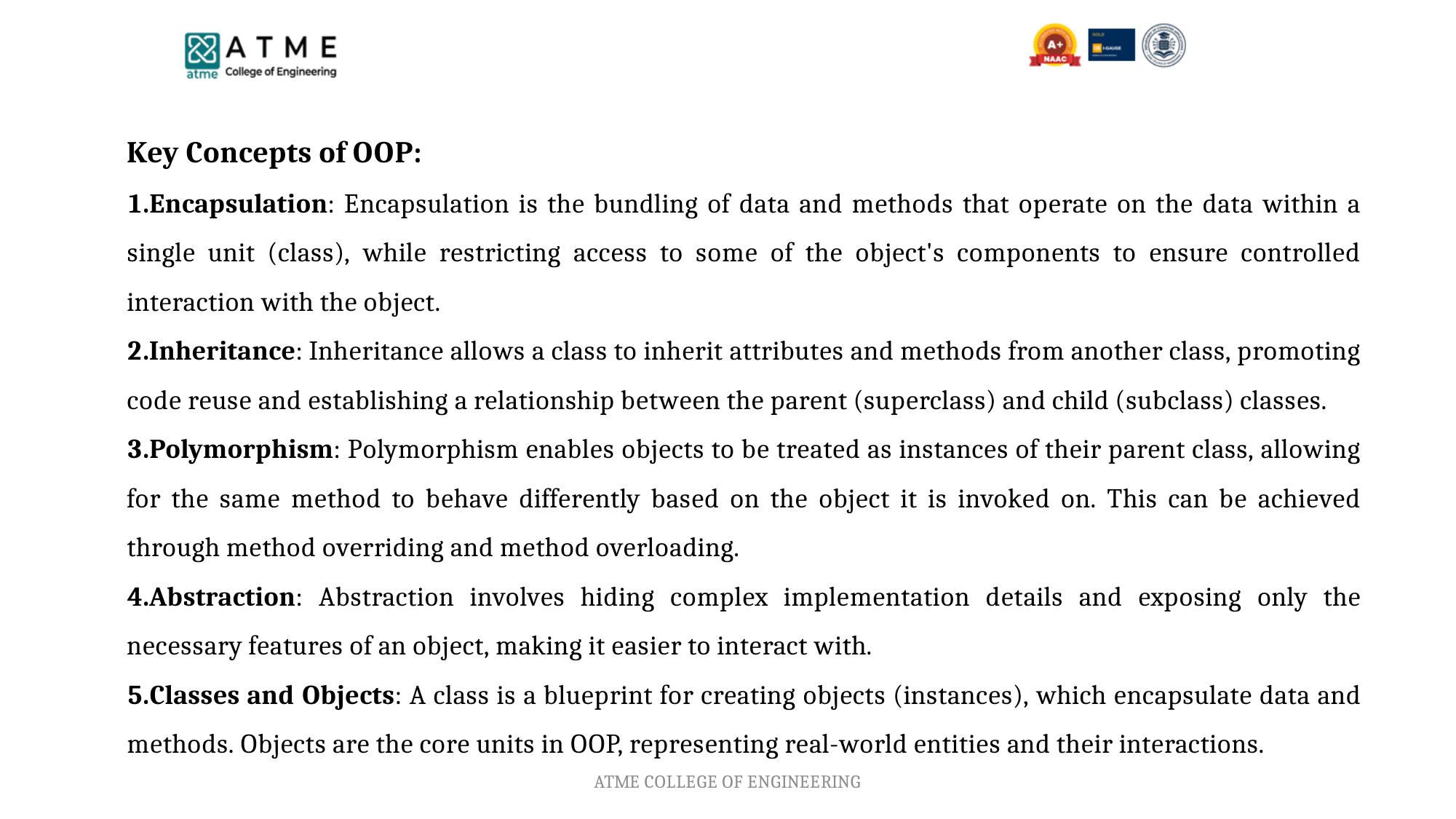

Key Concepts of OOP:
Encapsulation: Encapsulation is the bundling of data and methods that operate on the data within a single unit (class), while restricting access to some of the object's components to ensure controlled interaction with the object.
Inheritance: Inheritance allows a class to inherit attributes and methods from another class, promoting code reuse and establishing a relationship between the parent (superclass) and child (subclass) classes.
Polymorphism: Polymorphism enables objects to be treated as instances of their parent class, allowing for the same method to behave differently based on the object it is invoked on. This can be achieved through method overriding and method overloading.
Abstraction: Abstraction involves hiding complex implementation details and exposing only the necessary features of an object, making it easier to interact with.
Classes and Objects: A class is a blueprint for creating objects (instances), which encapsulate data and methods. Objects are the core units in OOP, representing real-world entities and their interactions.
ATME COLLEGE OF ENGINEERING